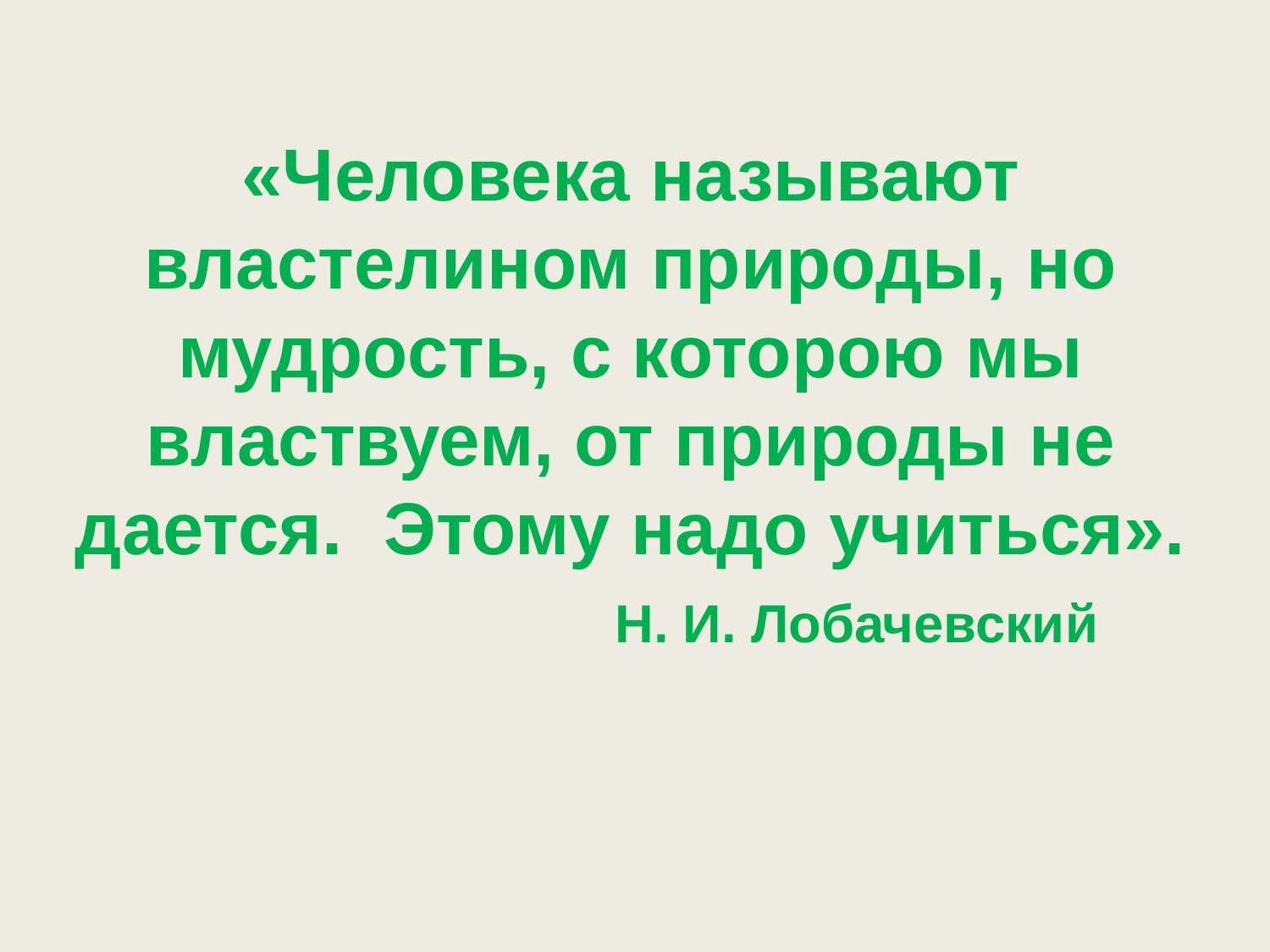

# «Человека называют властелином природы, но мудрость, с которою мы властвуем, от природы не дается.  Этому надо учиться». Н. И. Лобачевский